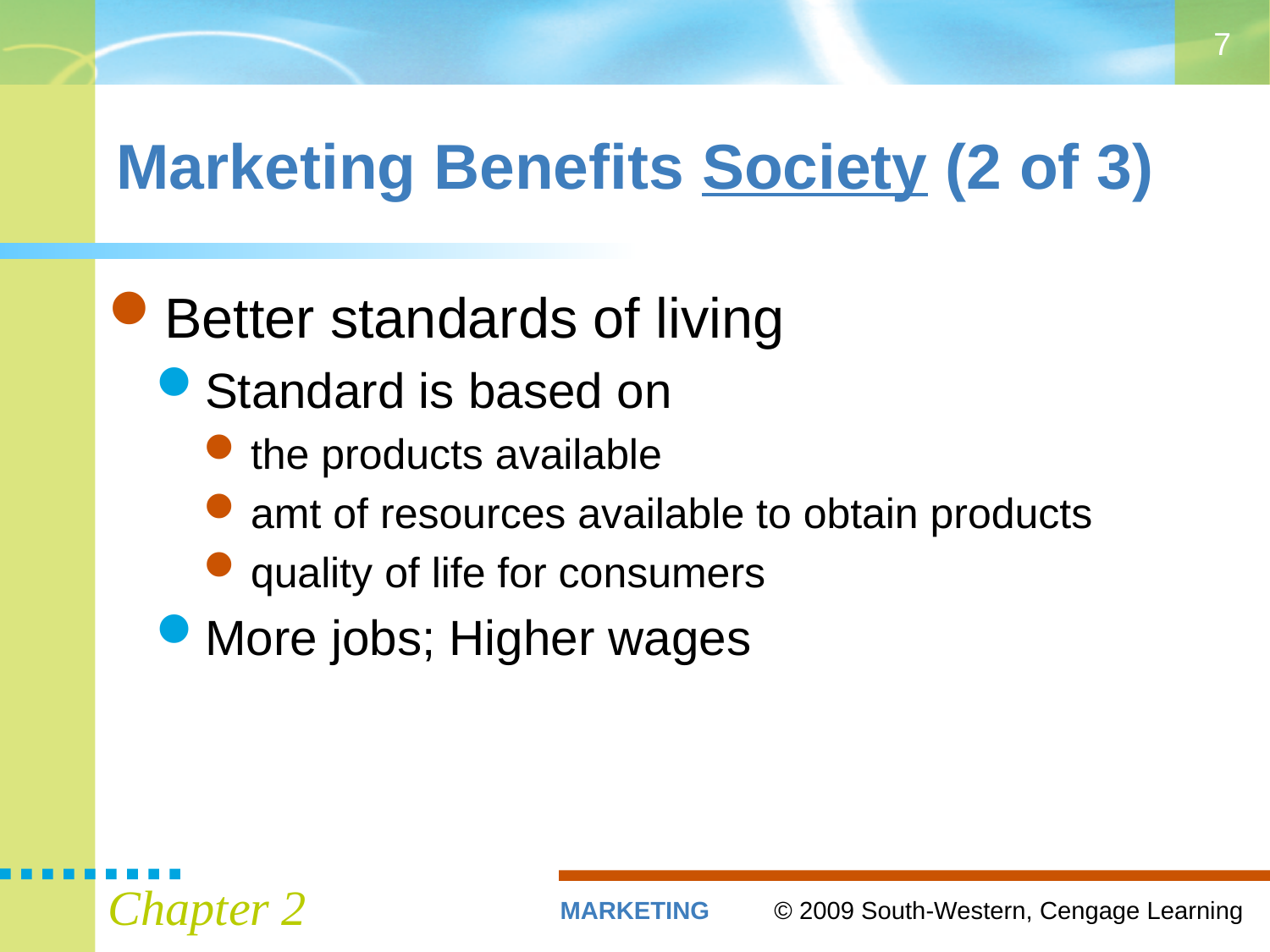

7
# Marketing Benefits Society (2 of 3)
Better standards of living
Standard is based on
the products available
amt of resources available to obtain products
quality of life for consumers
More jobs; Higher wages
Chapter 2